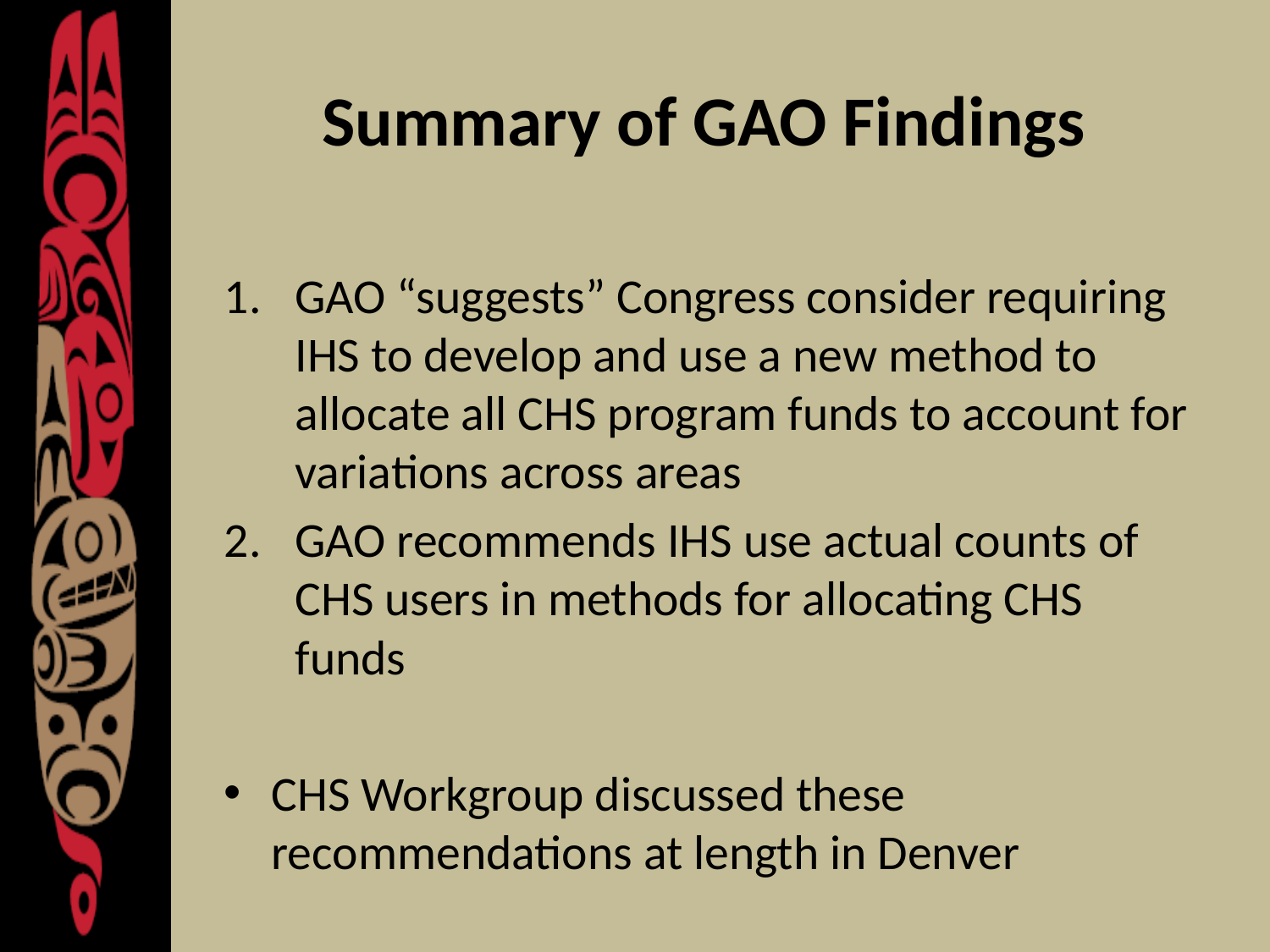

# Summary of GAO Findings
GAO “suggests” Congress consider requiring IHS to develop and use a new method to allocate all CHS program funds to account for variations across areas
GAO recommends IHS use actual counts of CHS users in methods for allocating CHS funds

CHS Workgroup discussed these recommendations at length in Denver